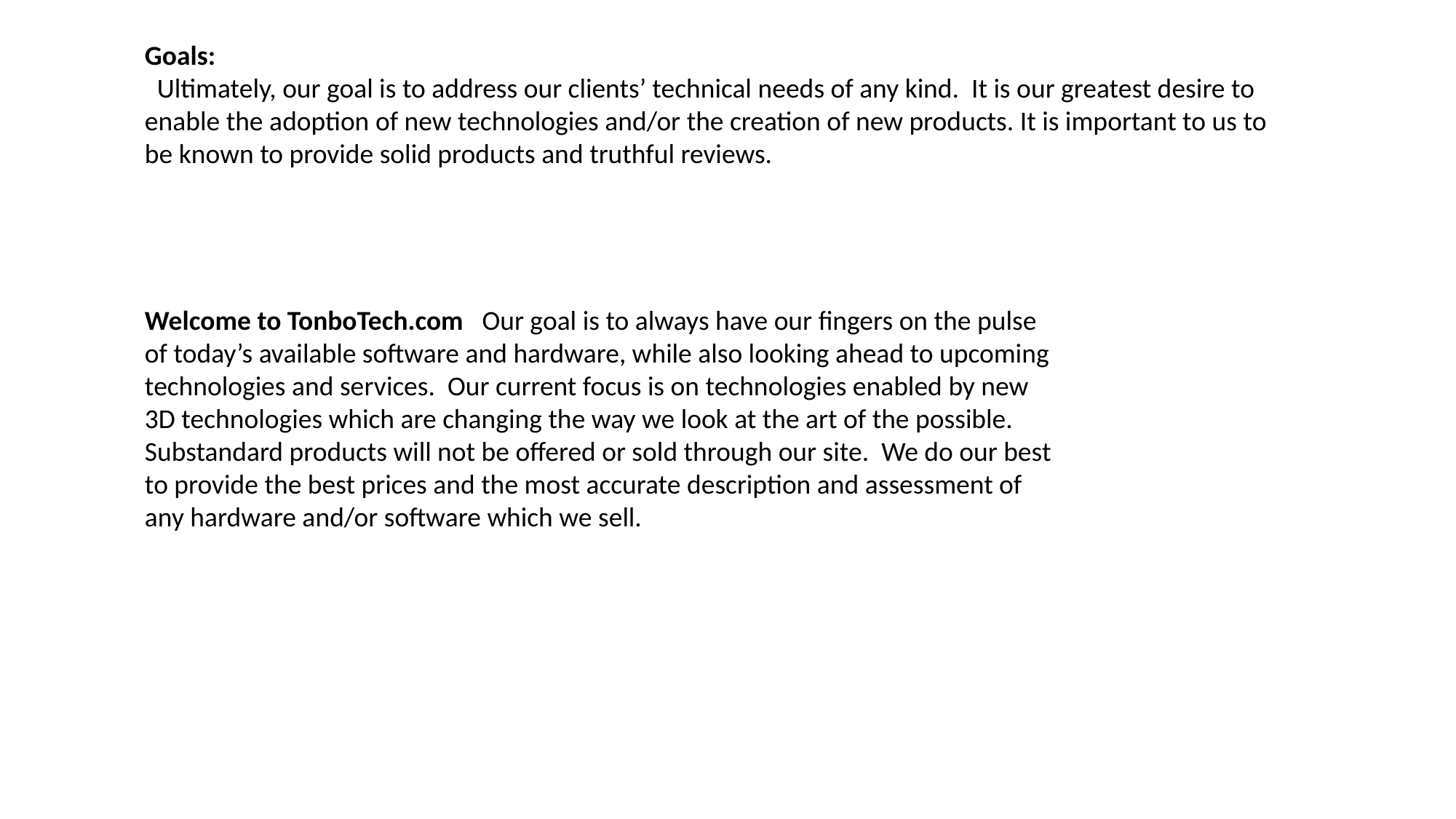

Goals:
  Ultimately, our goal is to address our clients’ technical needs of any kind.  It is our greatest desire to enable the adoption of new technologies and/or the creation of new products. It is important to us to be known to provide solid products and truthful reviews.

Welcome to TonboTech.com   Our goal is to always have our fingers on the pulse of today’s available software and hardware, while also looking ahead to upcoming technologies and services.  Our current focus is on technologies enabled by new 3D technologies which are changing the way we look at the art of the possible. Substandard products will not be offered or sold through our site.  We do our best to provide the best prices and the most accurate description and assessment of any hardware and/or software which we sell.